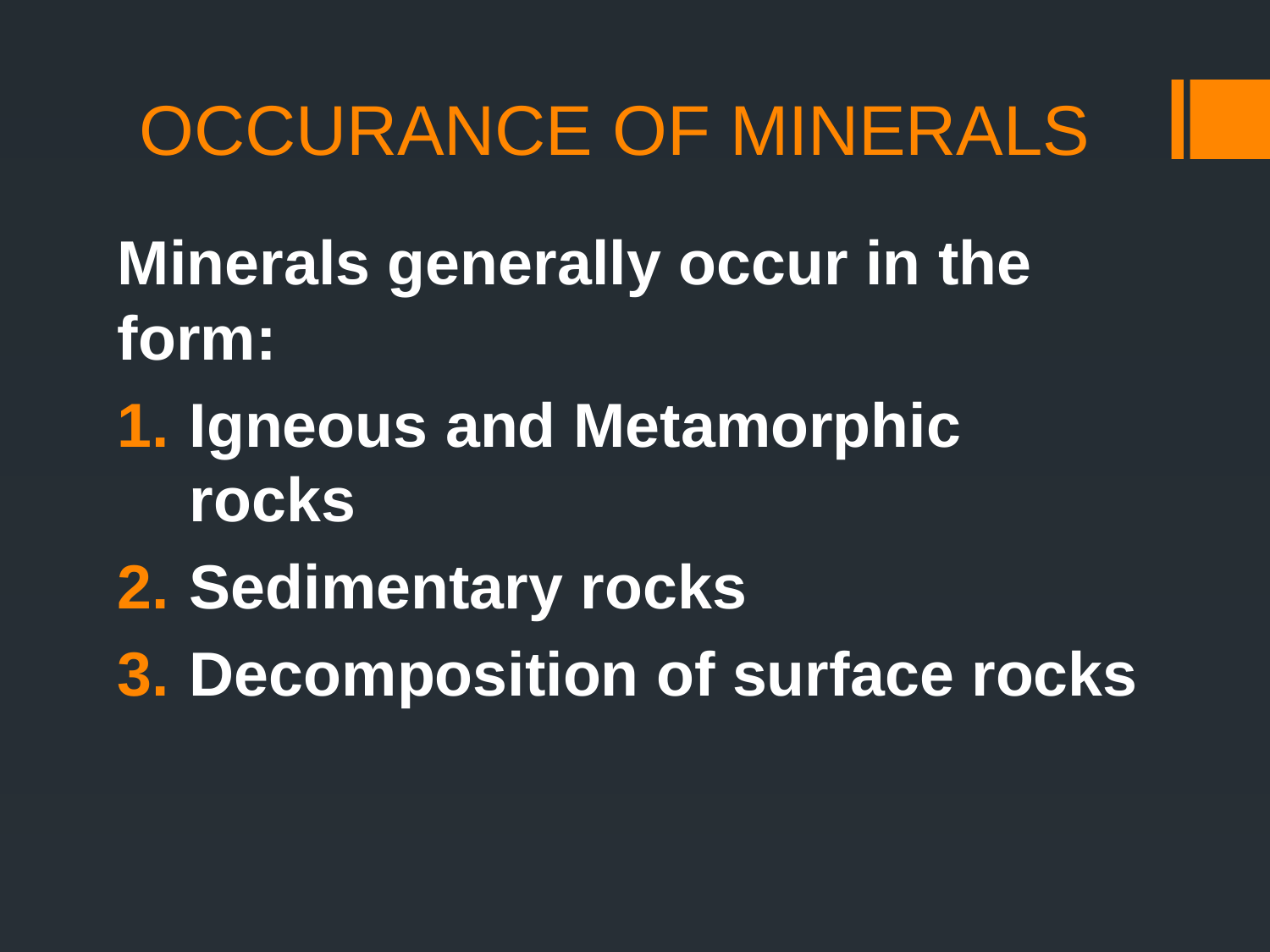

# OCCURANCE OF MINERALS
Minerals generally occur in the form:
Igneous and Metamorphic rocks
Sedimentary rocks
Decomposition of surface rocks